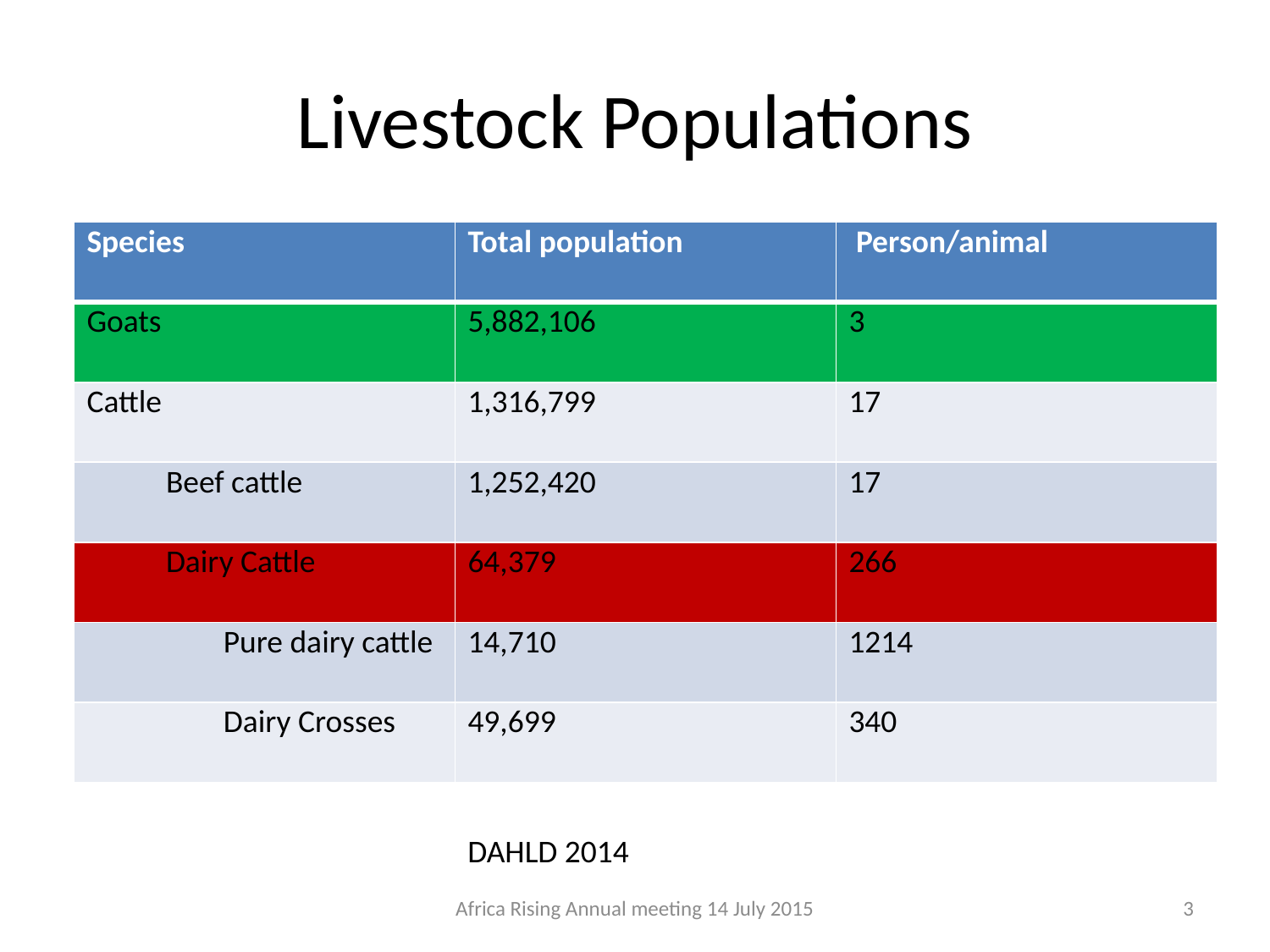

# Livestock Populations
| Species | Total population | Person/animal |
| --- | --- | --- |
| Goats | 5,882,106 | 3 |
| Cattle | 1,316,799 | 17 |
| Beef cattle | 1,252,420 | 17 |
| Dairy Cattle | 64,379 | 266 |
| Pure dairy cattle | 14,710 | 1214 |
| Dairy Crosses | 49,699 | 340 |
DAHLD 2014
Africa Rising Annual meeting 14 July 2015
3